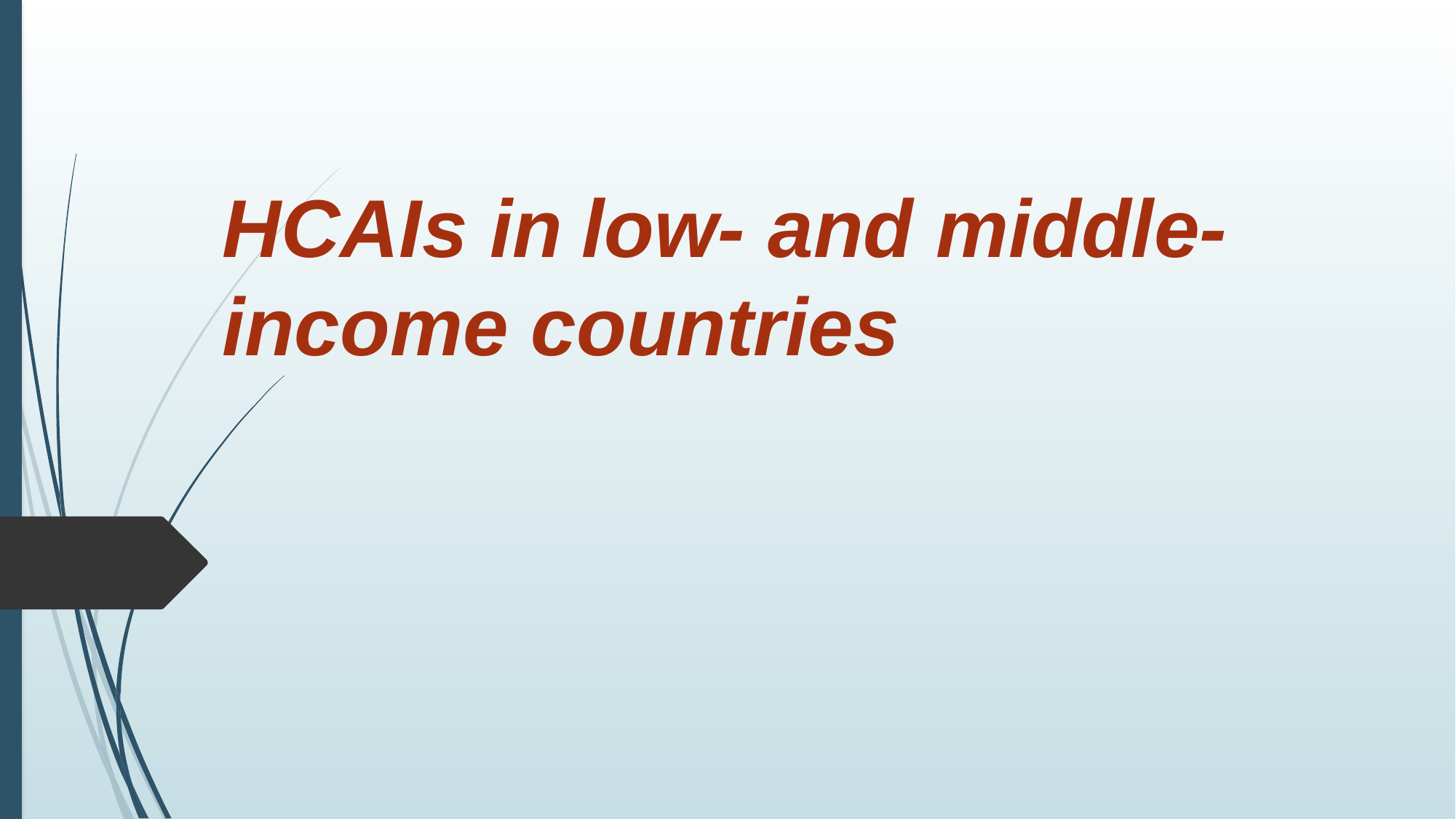

# HCAIs in low- and middle-income countries